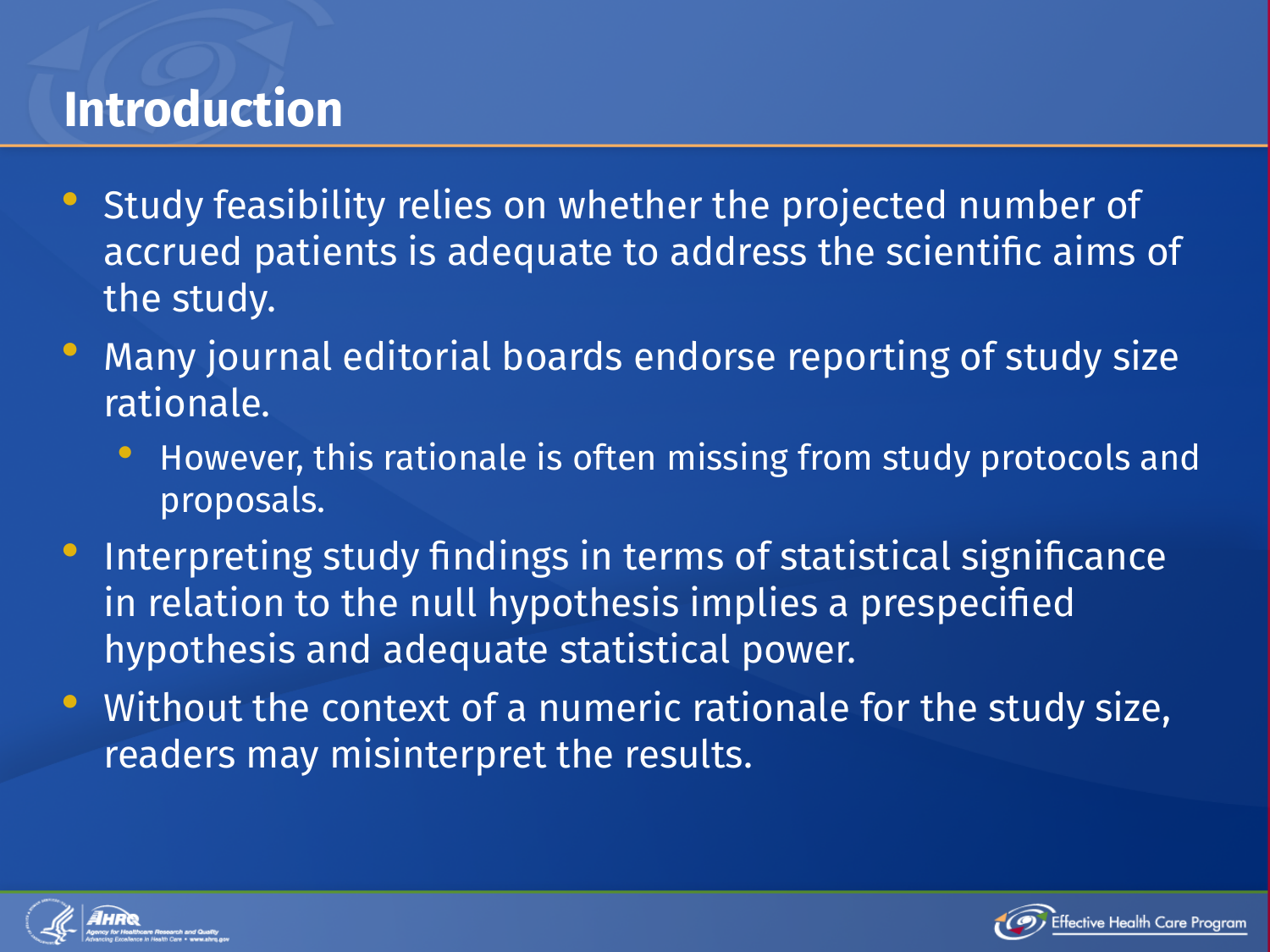

# Introduction
Study feasibility relies on whether the projected number of accrued patients is adequate to address the scientific aims of the study.
Many journal editorial boards endorse reporting of study size rationale.
However, this rationale is often missing from study protocols and proposals.
Interpreting study findings in terms of statistical significance in relation to the null hypothesis implies a prespecified hypothesis and adequate statistical power.
Without the context of a numeric rationale for the study size, readers may misinterpret the results.